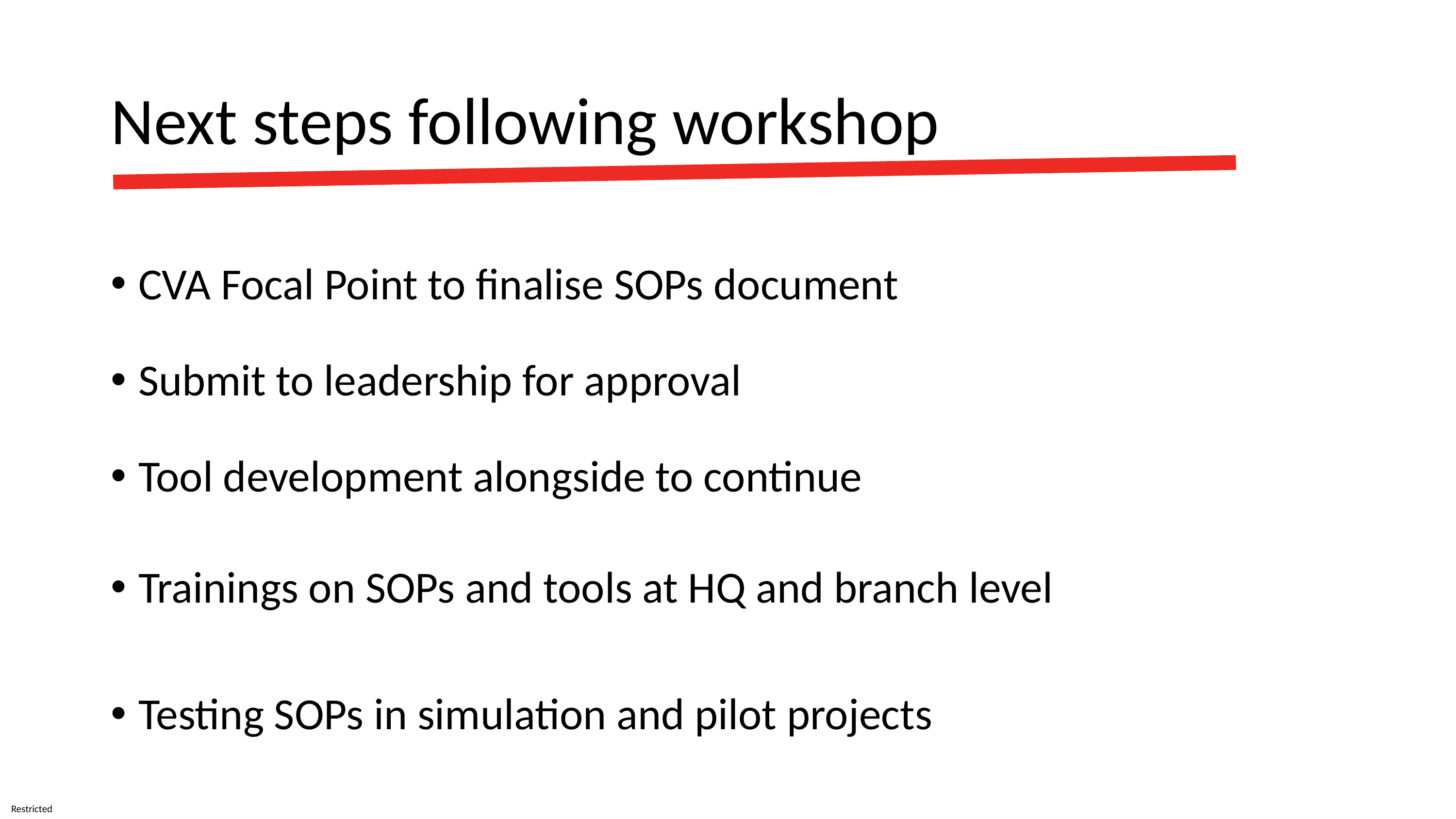

# Next steps following workshop
CVA Focal Point to finalise SOPs document

Submit to leadership for approval

Tool development alongside to continue

Trainings on SOPs and tools at HQ and branch level

Testing SOPs in simulation and pilot projects